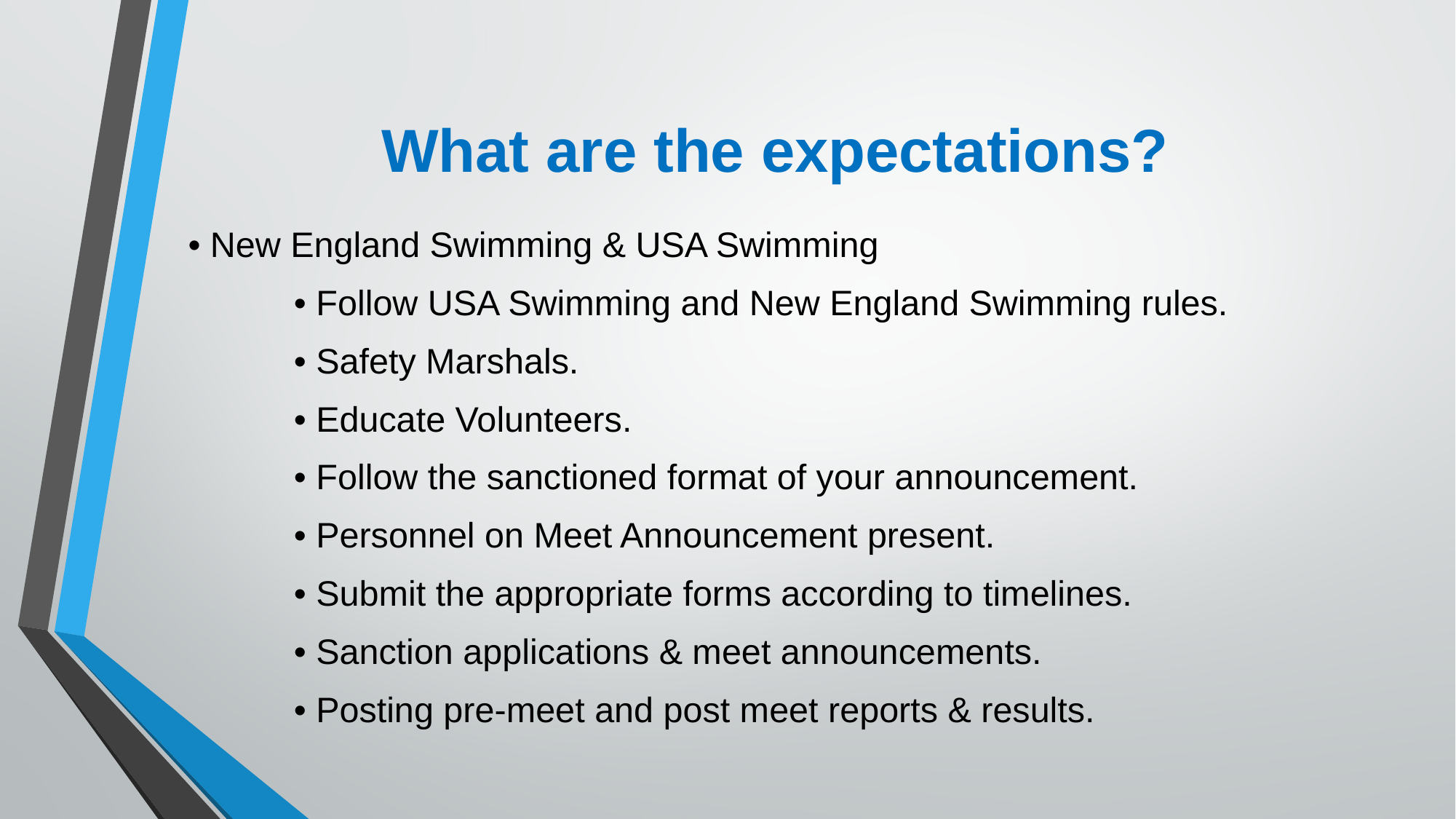

# What are the expectations?
• New England Swimming & USA Swimming
	• Follow USA Swimming and New England Swimming rules.
	• Safety Marshals.
	• Educate Volunteers.
	• Follow the sanctioned format of your announcement.
	• Personnel on Meet Announcement present.
	• Submit the appropriate forms according to timelines.
	• Sanction applications & meet announcements.
	• Posting pre-meet and post meet reports & results.